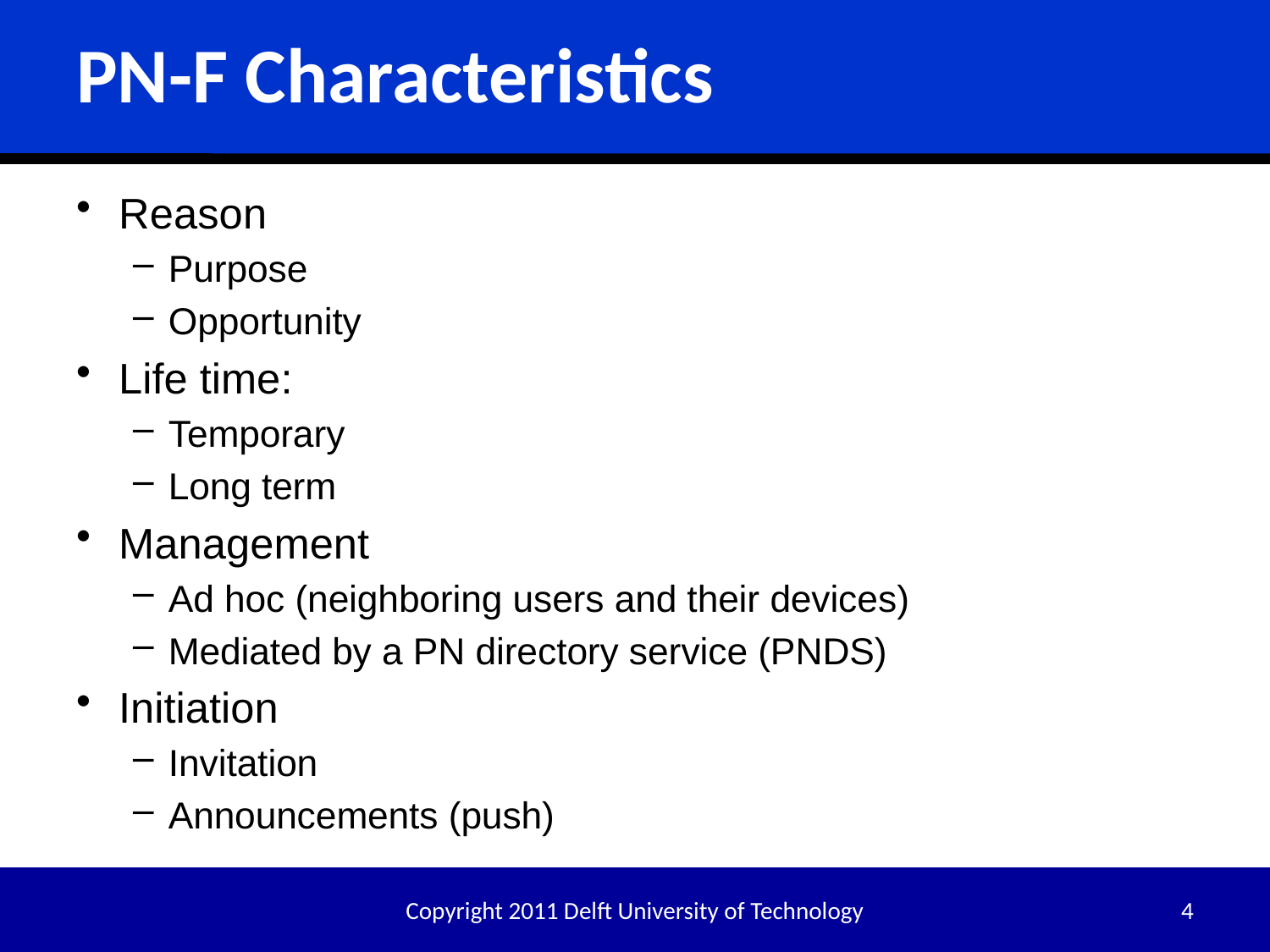

# PN-F Characteristics
Reason
Purpose
Opportunity
Life time:
Temporary
Long term
Management
Ad hoc (neighboring users and their devices)
Mediated by a PN directory service (PNDS)
Initiation
Invitation
Announcements (push)

Copyright 2011 Delft University of Technology
4